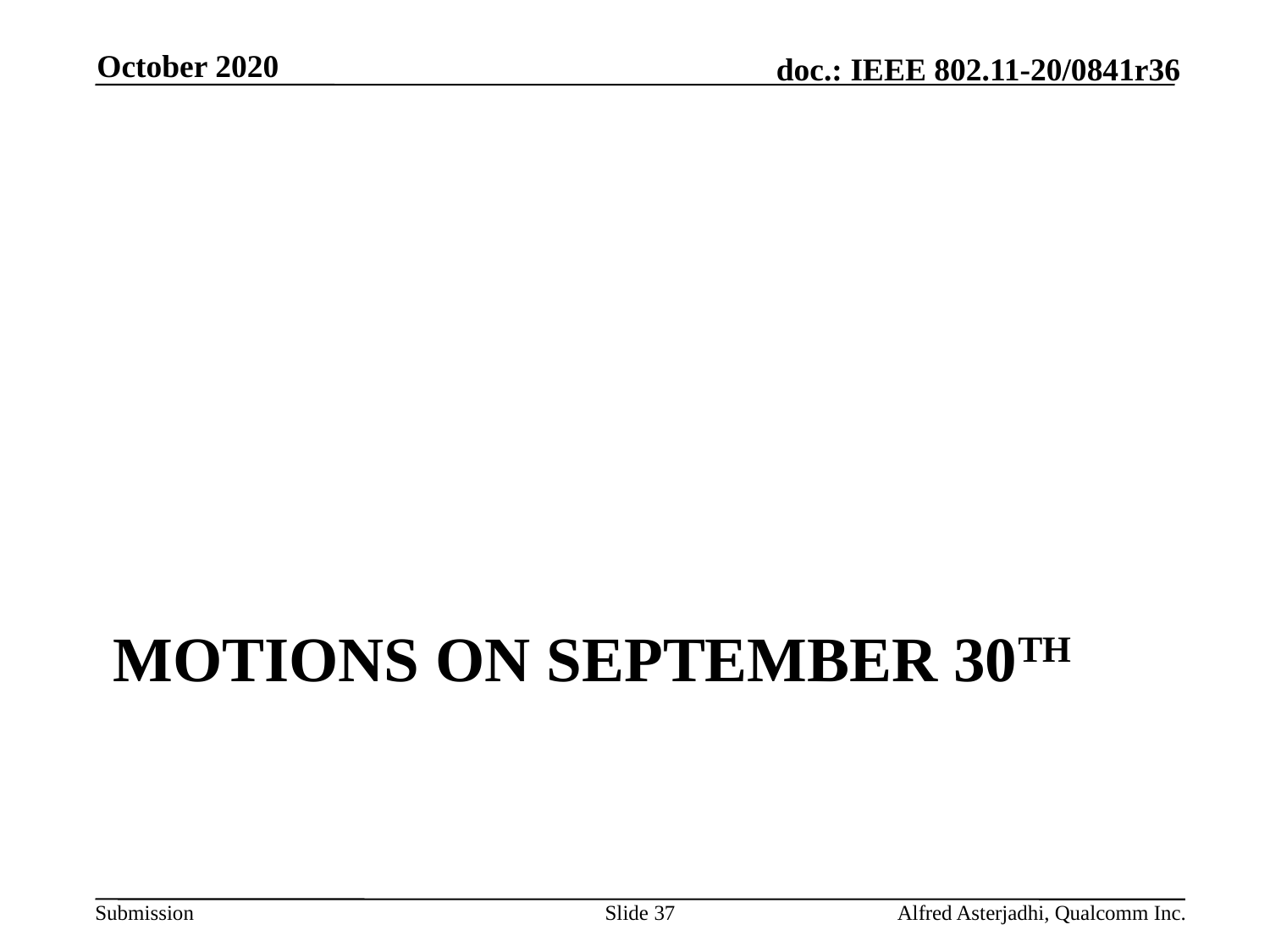

October 2020

# Motions on September 30th
Slide 37
Alfred Asterjadhi, Qualcomm Inc.